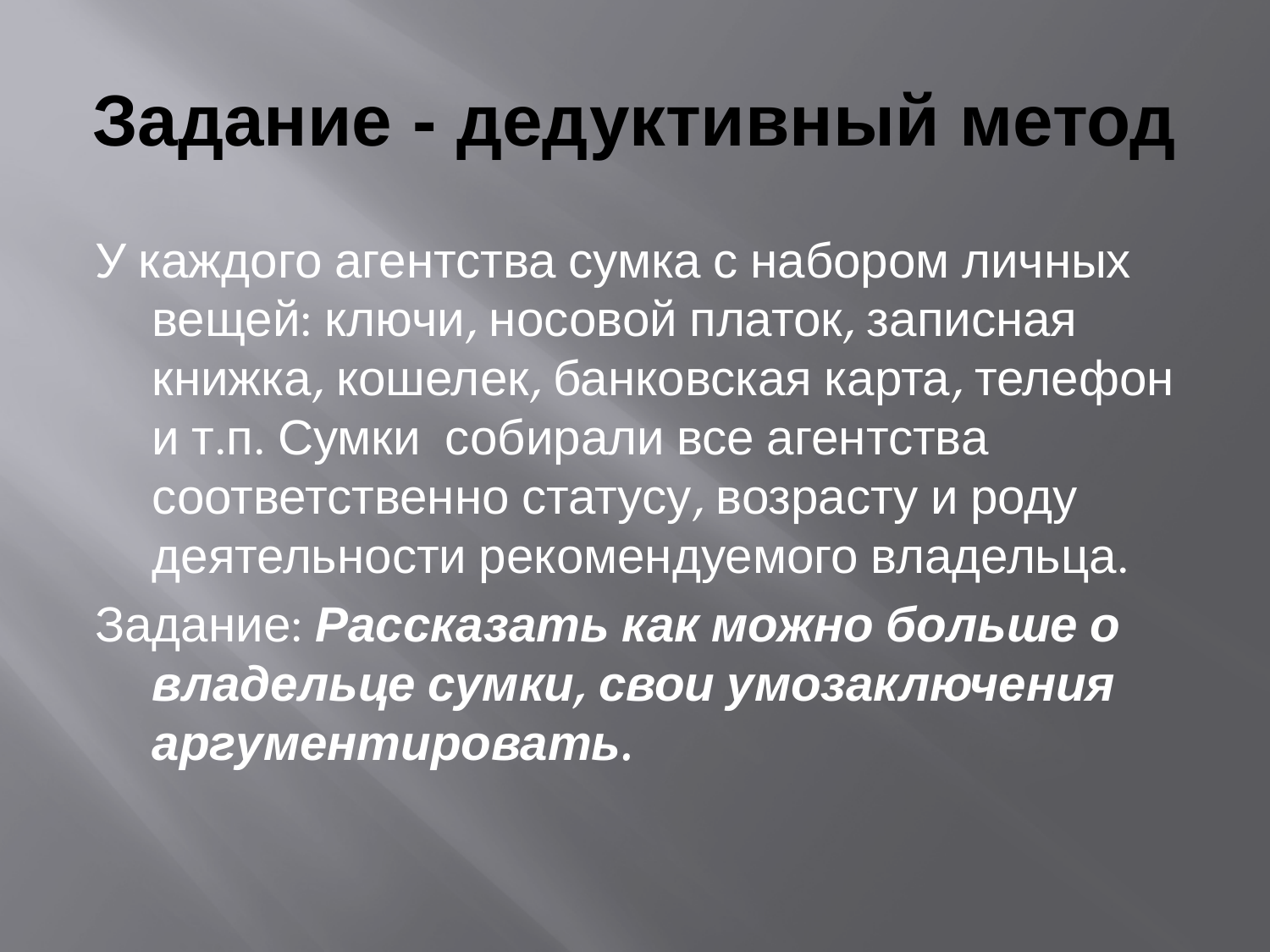

# Задание - дедуктивный метод
У каждого агентства сумка с набором личных вещей: ключи, носовой платок, записная книжка, кошелек, банковская карта, телефон и т.п. Сумки  собирали все агентства соответственно статусу, возрасту и роду деятельности рекомендуемого владельца.
Задание: Рассказать как можно больше о владельце сумки, свои умозаключения аргументировать.